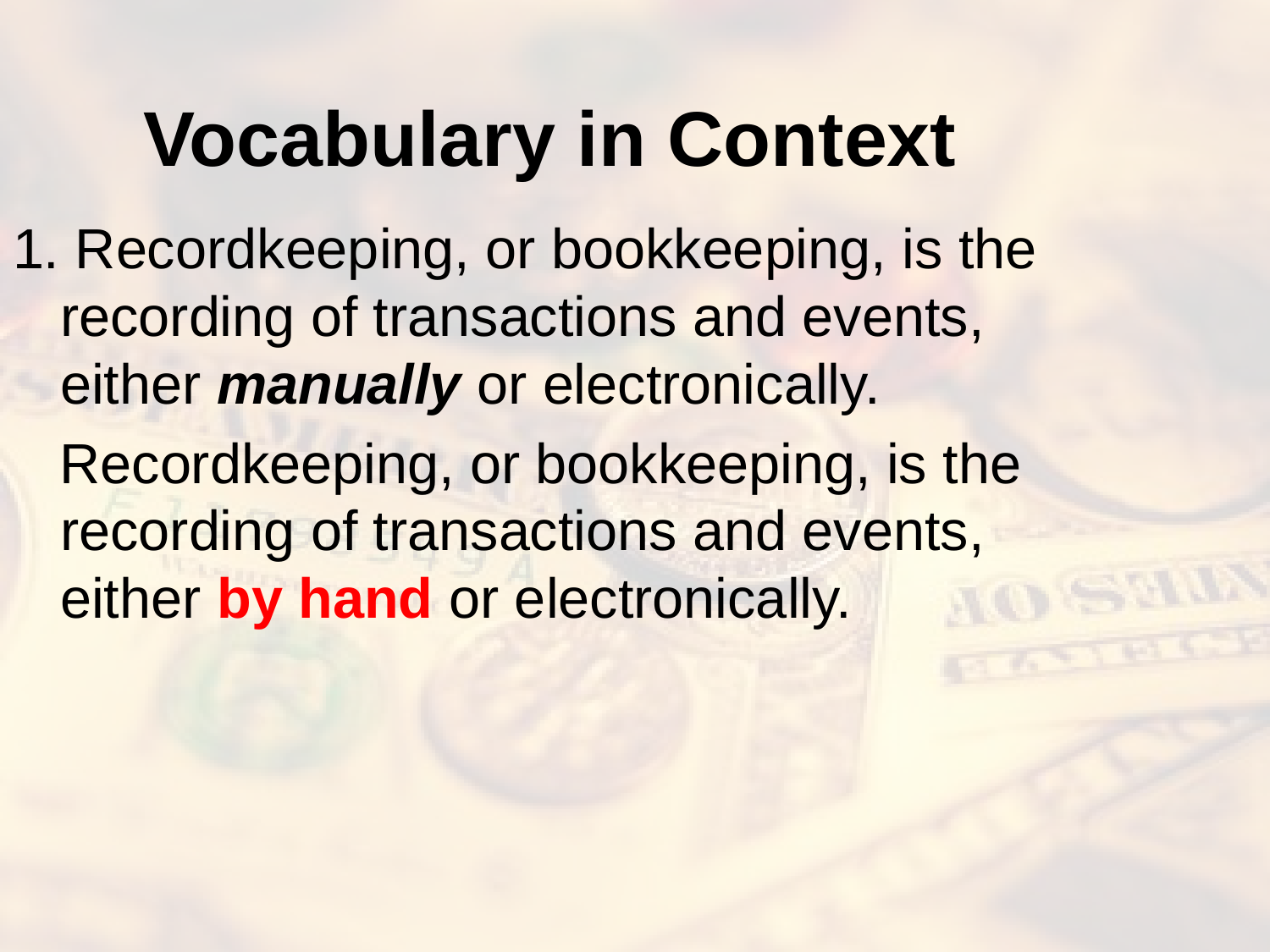

# Vocabulary in Context
1. Recordkeeping, or bookkeeping, is the recording of transactions and events, either manually or electronically.
   Recordkeeping, or bookkeeping, is the recording of transactions and events, either by hand or electronically.